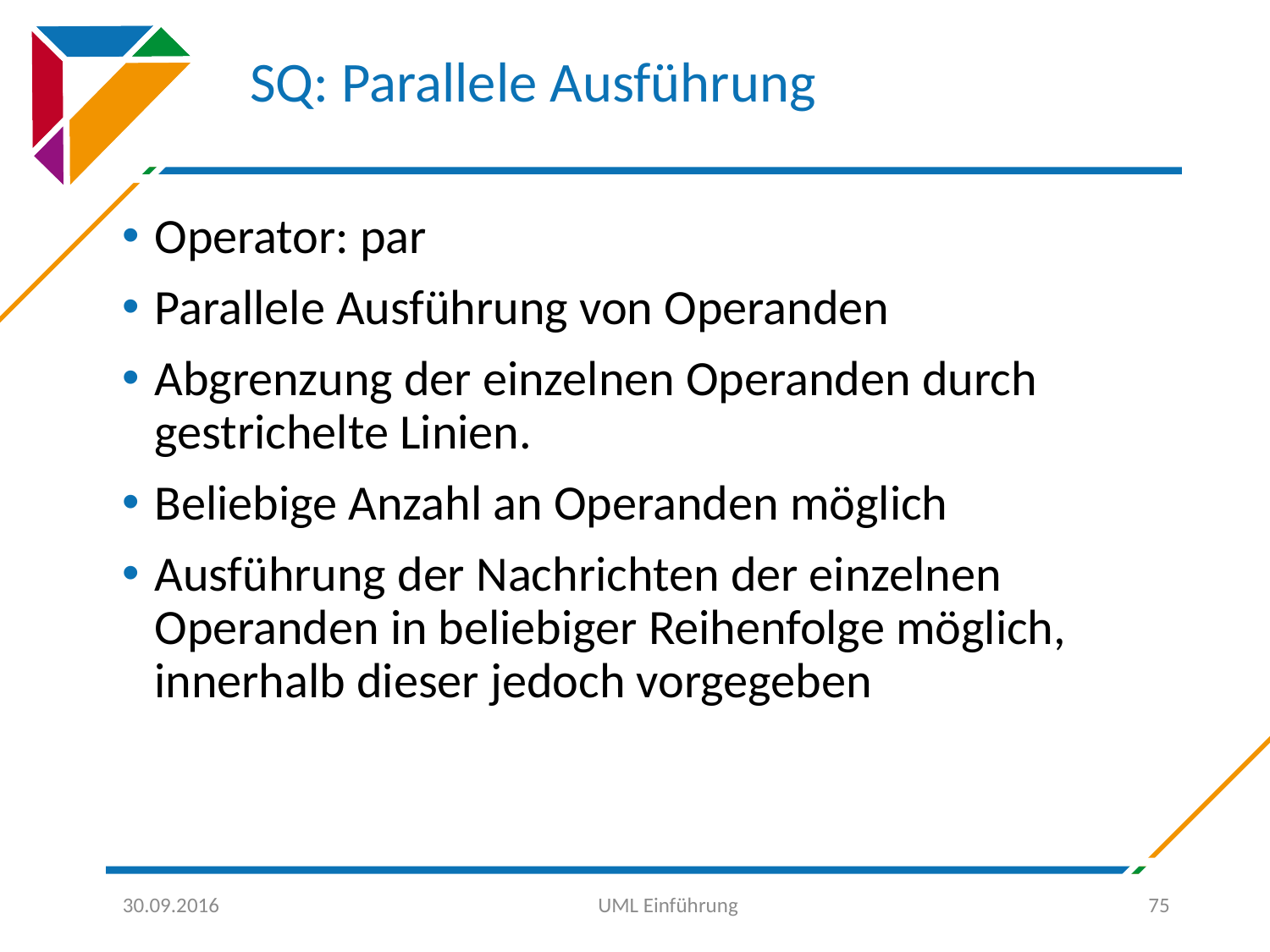

# SQ: Parallele Ausführung
Operator: par
Parallele Ausführung von Operanden
Abgrenzung der einzelnen Operanden durch gestrichelte Linien.
Beliebige Anzahl an Operanden möglich
Ausführung der Nachrichten der einzelnen Operanden in beliebiger Reihenfolge möglich, innerhalb dieser jedoch vorgegeben
30.09.2016
UML Einführung
75